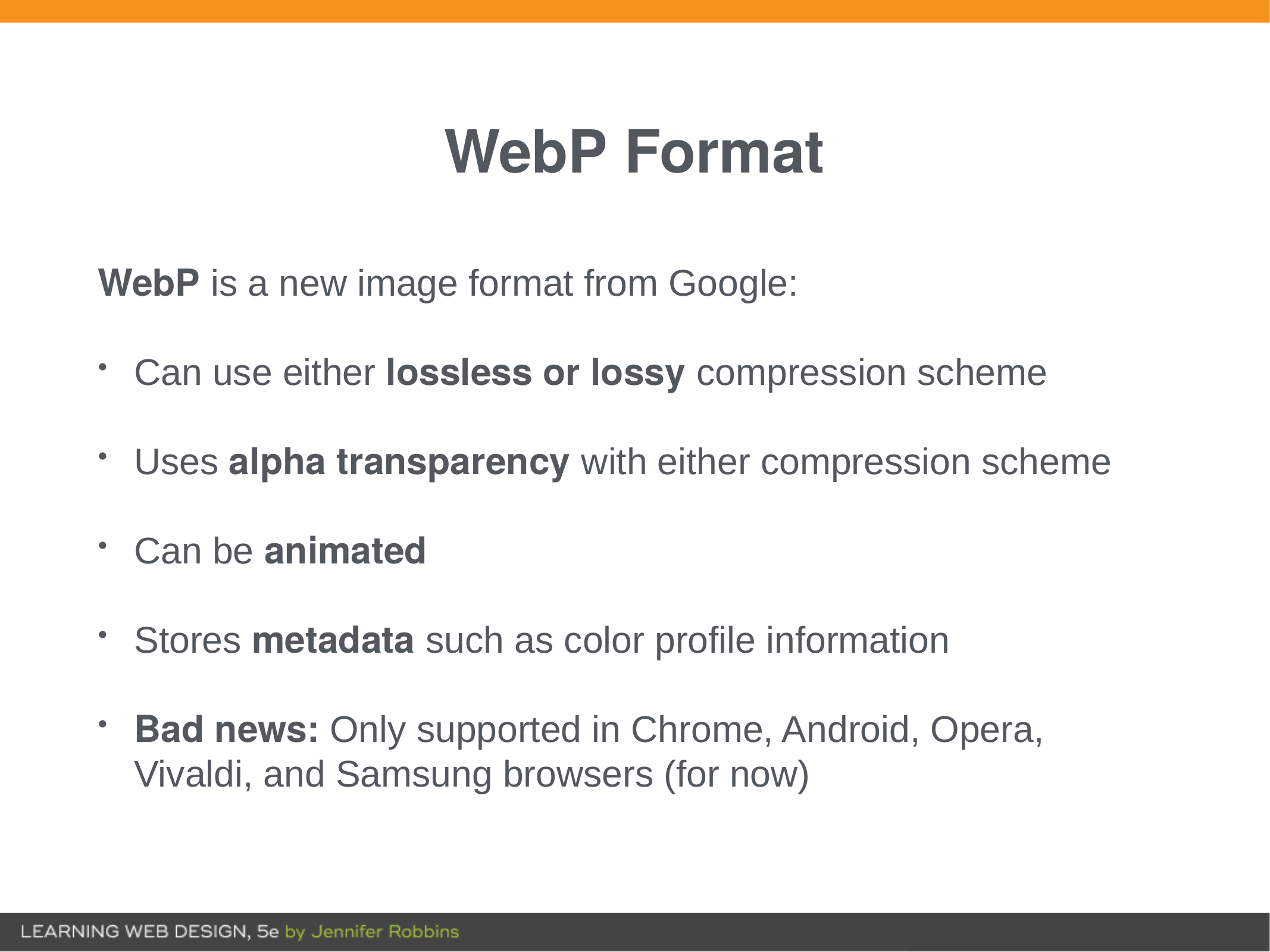

# WebP Format
WebP is a new image format from Google:
Can use either lossless or lossy compression scheme
Uses alpha transparency with either compression scheme
Can be animated
Stores metadata such as color profile information
Bad news: Only supported in Chrome, Android, Opera, Vivaldi, and Samsung browsers (for now)